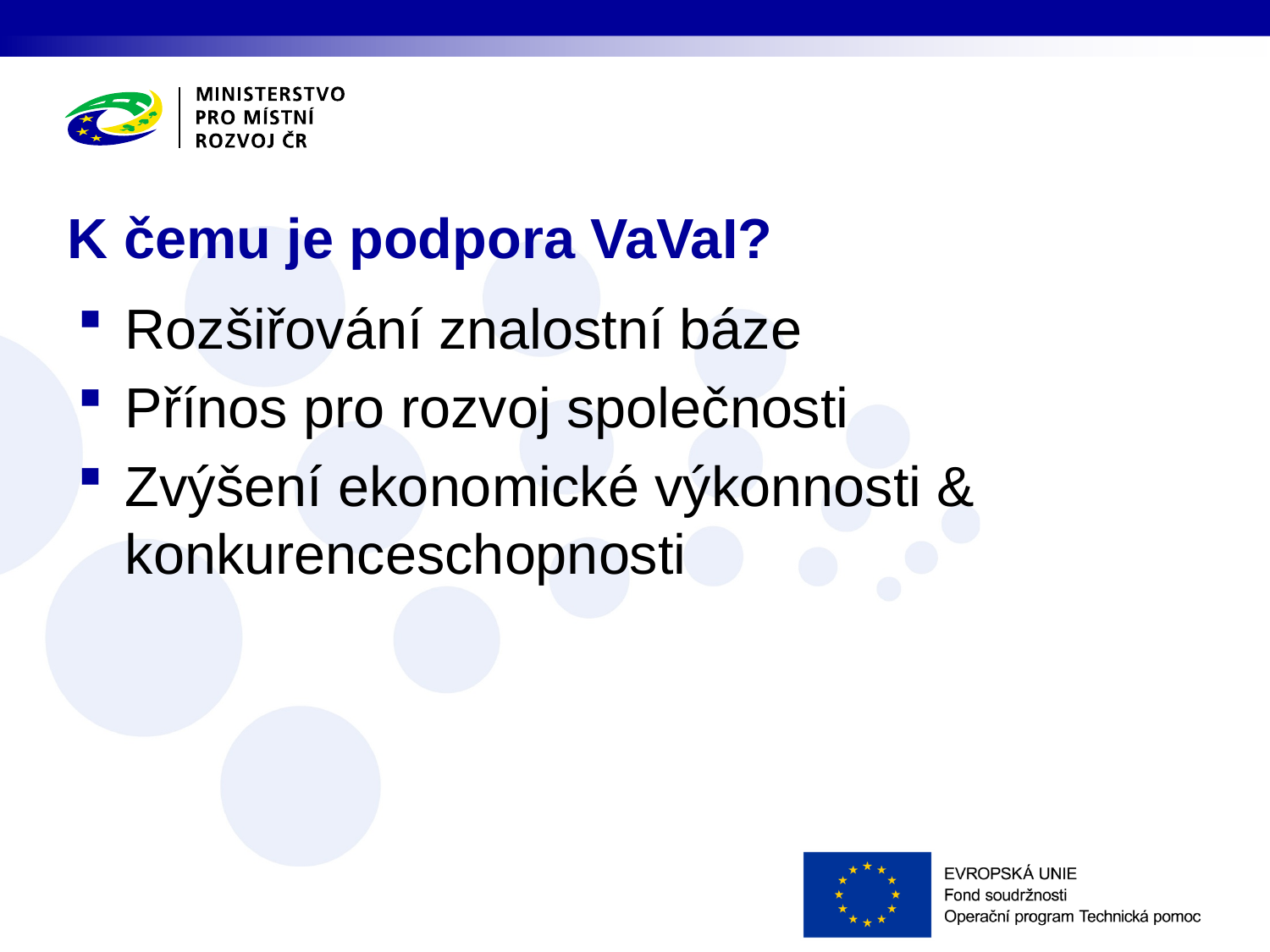

# K čemu je podpora VaVaI?
Rozšiřování znalostní báze
Přínos pro rozvoj společnosti
Zvýšení ekonomické výkonnosti & konkurenceschopnosti